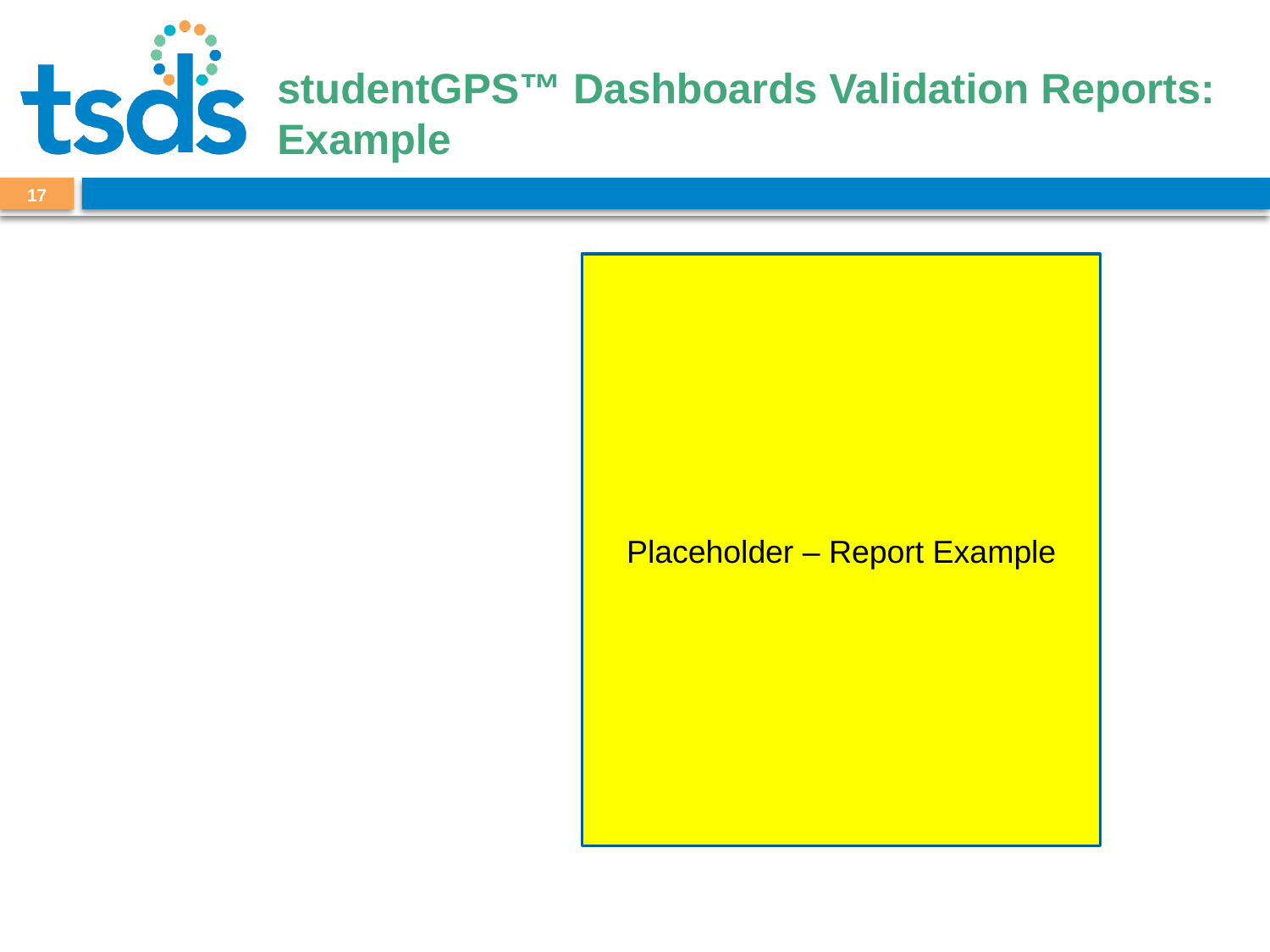

# studentGPS™ Dashboards Validation Reports: Example
17

Placeholder – Report Example